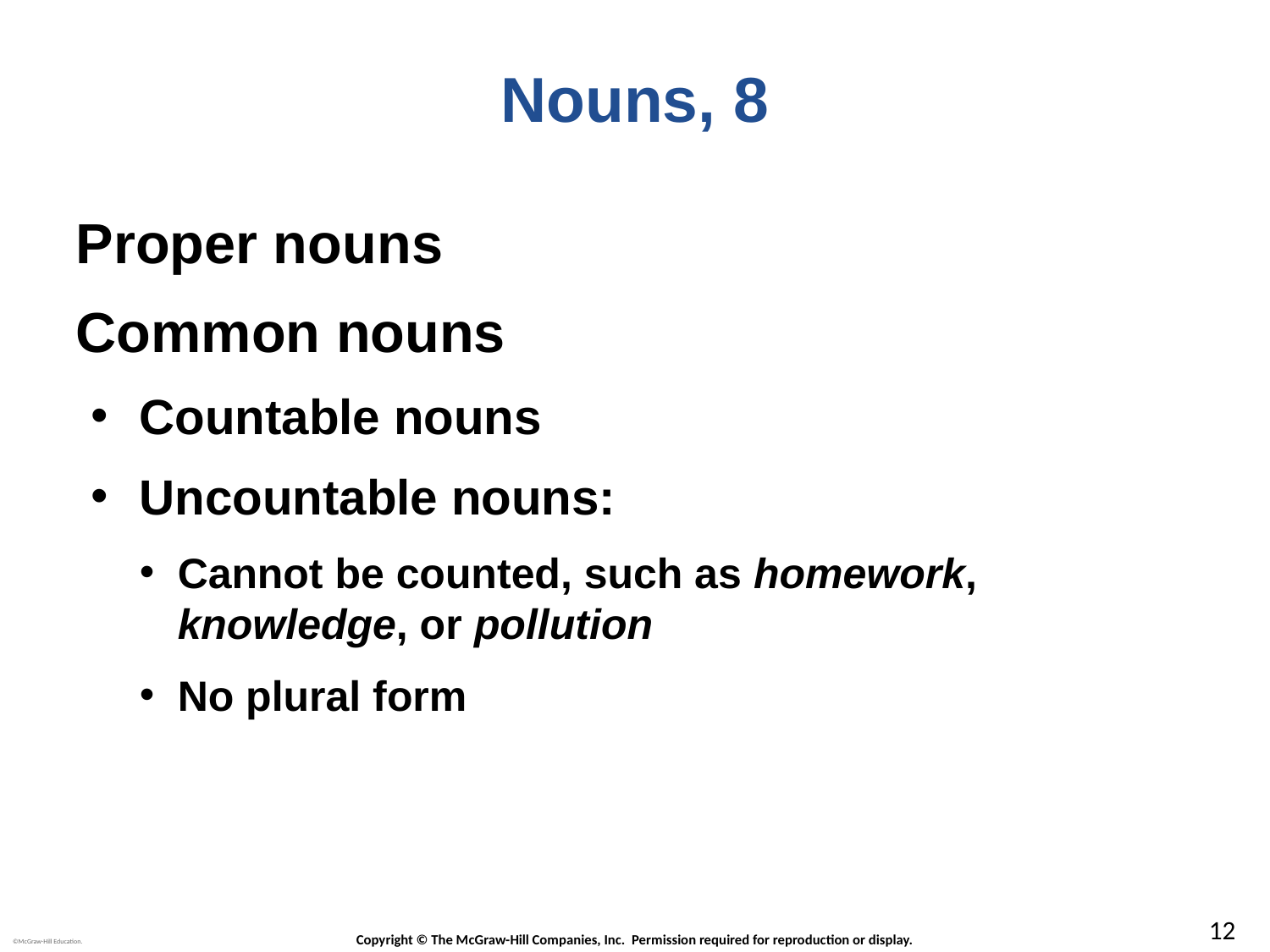

# Nouns, 8
Proper nouns
Common nouns
Countable nouns
Uncountable nouns:
Cannot be counted, such as homework, knowledge, or pollution
No plural form